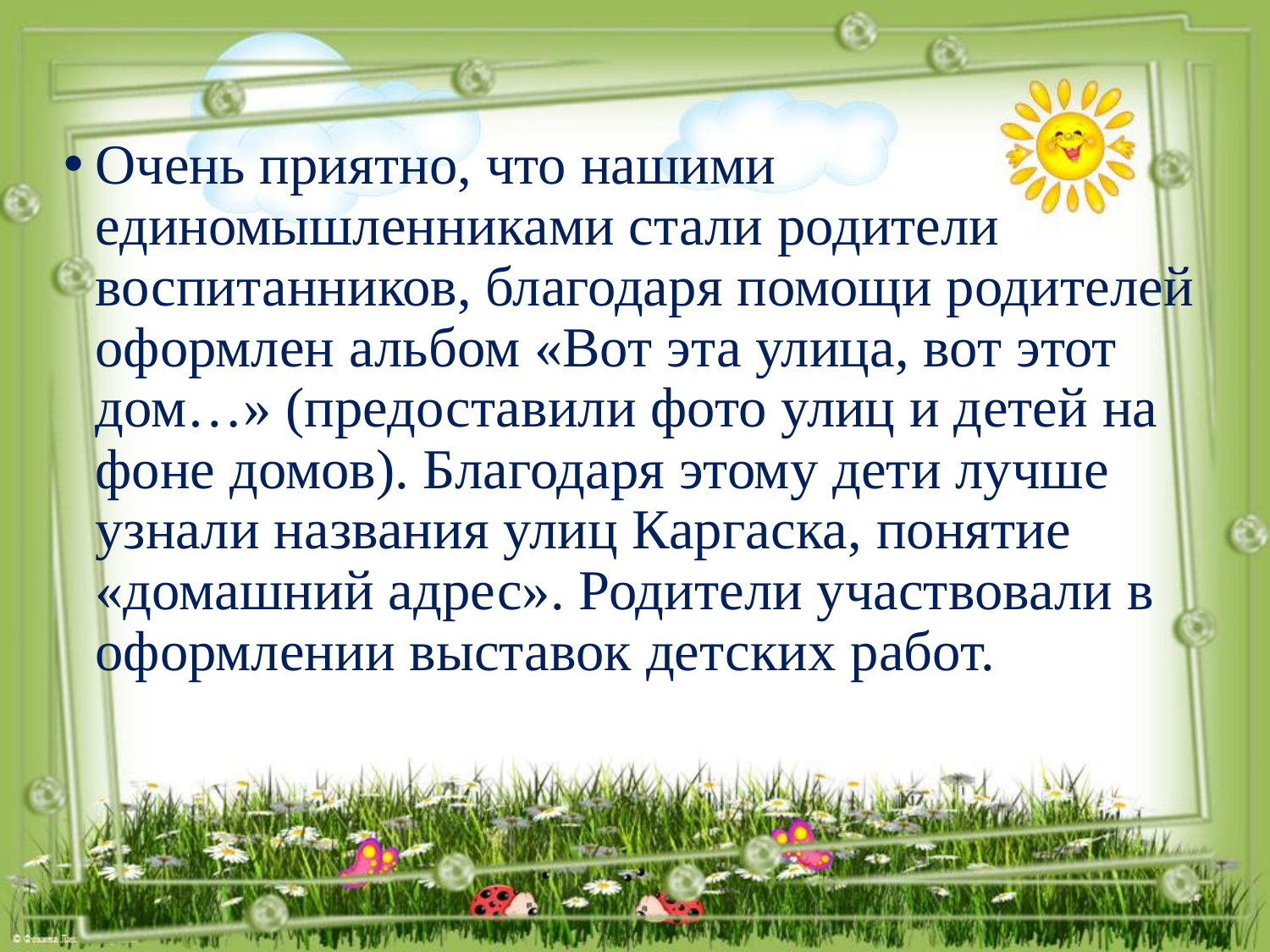

#

Очень приятно, что нашими единомышленниками стали родители воспитанников, благодаря помощи родителей оформлен альбом «Вот эта улица, вот этот дом…» (предоставили фото улиц и детей на фоне домов). Благодаря этому дети лучше узнали названия улиц Каргаска, понятие «домашний адрес». Родители участвовали в оформлении выставок детских работ.